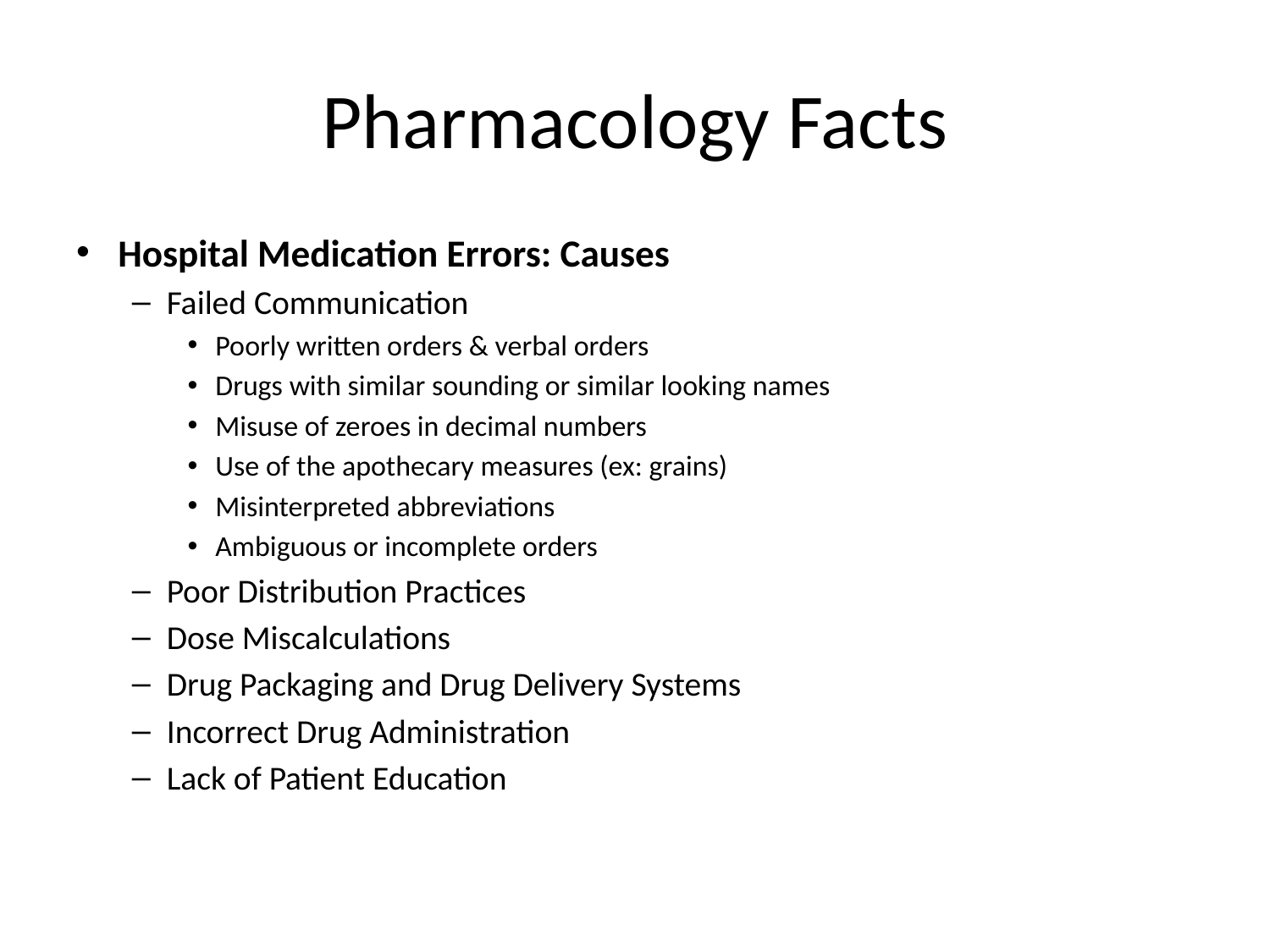

# Pharmacology Facts
Hospital Medication Errors: Causes
Failed Communication
Poorly written orders & verbal orders
Drugs with similar sounding or similar looking names
Misuse of zeroes in decimal numbers
Use of the apothecary measures (ex: grains)
Misinterpreted abbreviations
Ambiguous or incomplete orders
Poor Distribution Practices
Dose Miscalculations
Drug Packaging and Drug Delivery Systems
Incorrect Drug Administration
Lack of Patient Education